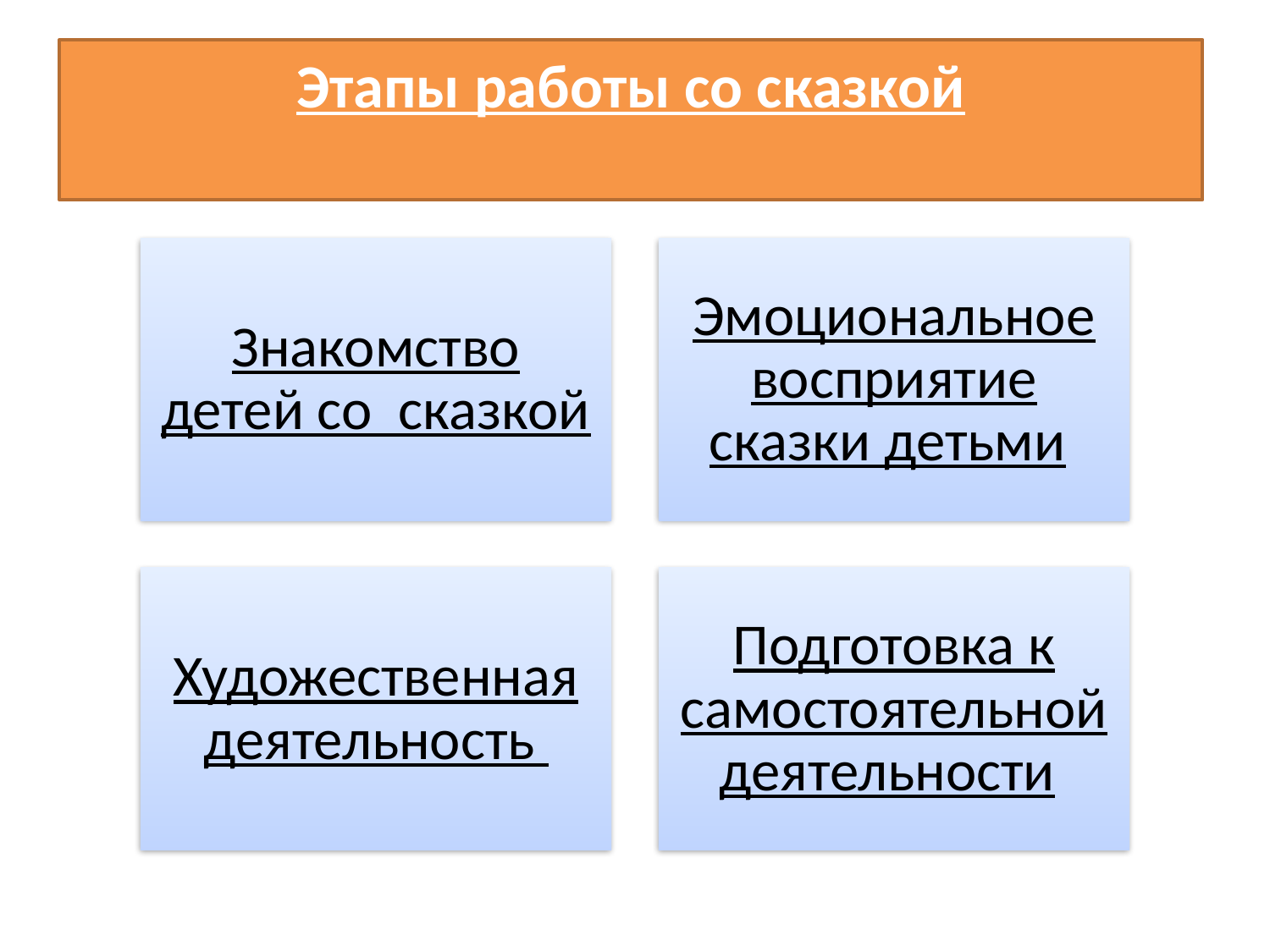

# Этапы работы со сказкой
Знакомство детей со  сказкой
Эмоциональное восприятие сказки детьми
Художественная деятельность
Подготовка к самостоятельной деятельности